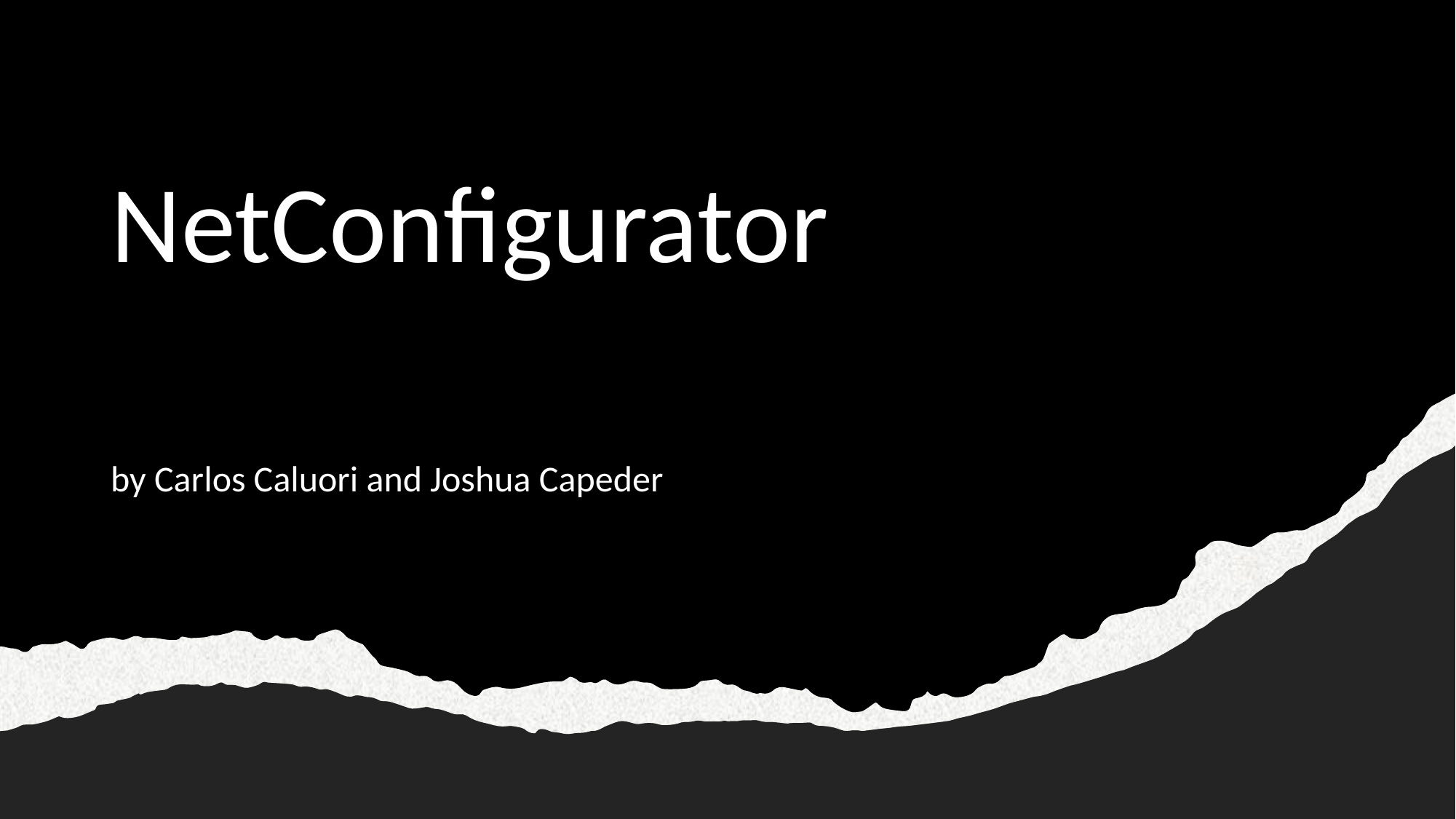

# NetConfigurator

by Carlos Caluori and Joshua Capeder